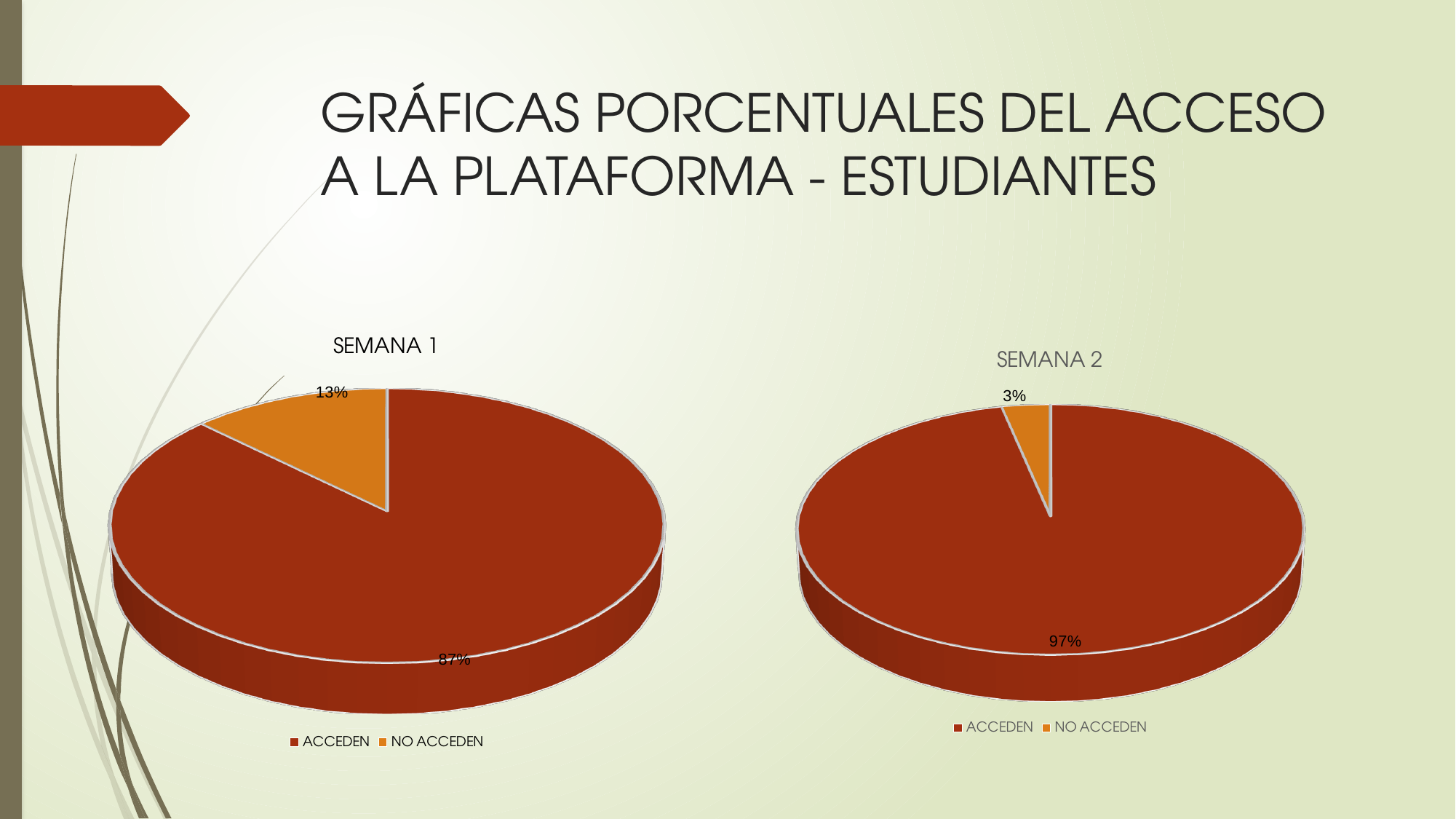

# GRÁFICAS PORCENTUALES DEL ACCESO A LA PLATAFORMA - ESTUDIANTES

[unsupported chart]

[unsupported chart]